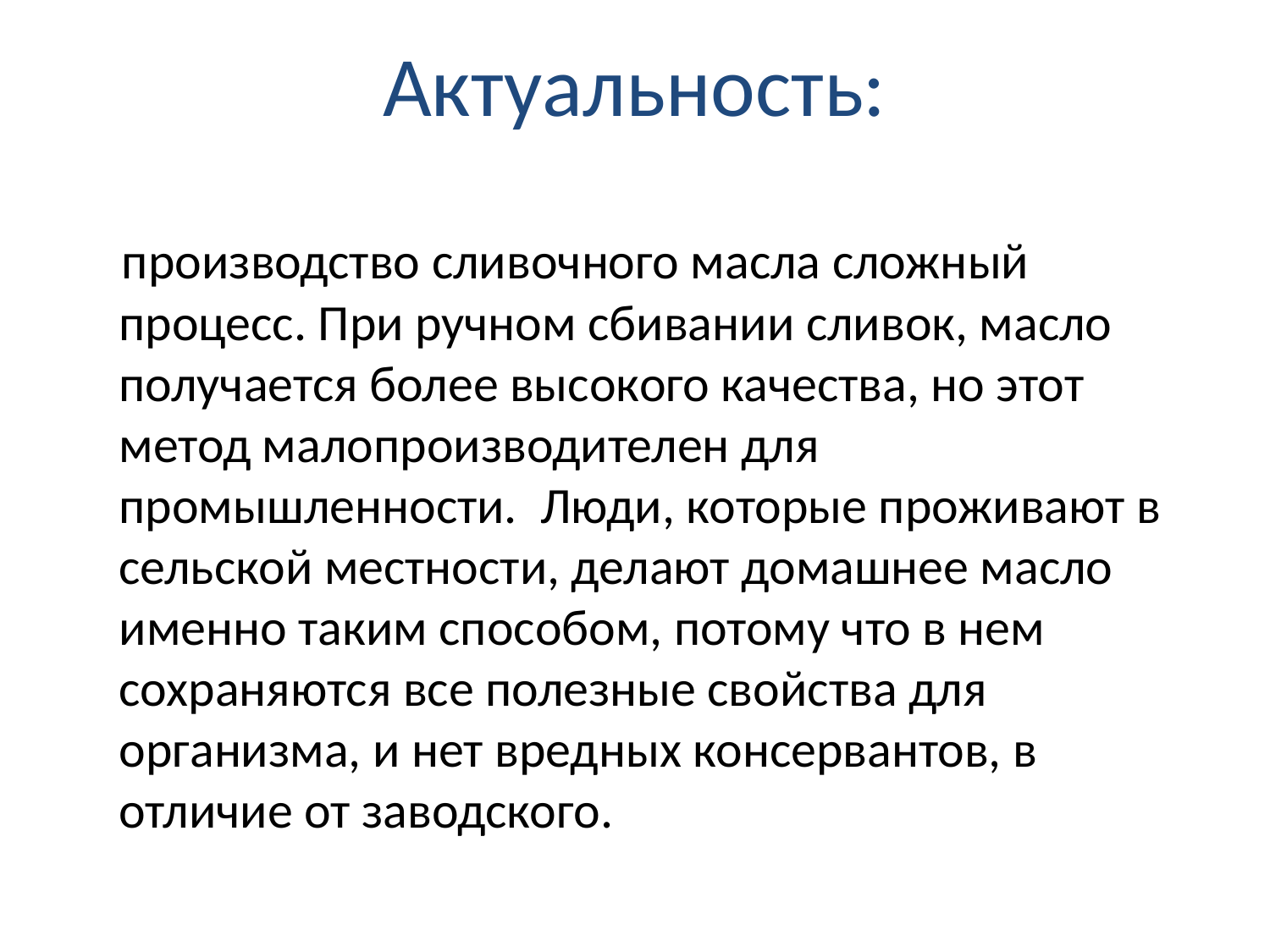

# Актуальность:
    производство сливочного масла сложный процесс. При ручном сбивании сливок, масло получается более высокого качества, но этот метод малопроизводителен для промышленности.  Люди, которые проживают в cельской местности, делают домашнее масло именно таким способом, потому что в нем сохраняются все полезные свойства для организма, и нет вредных консервантов, в отличие от заводского.